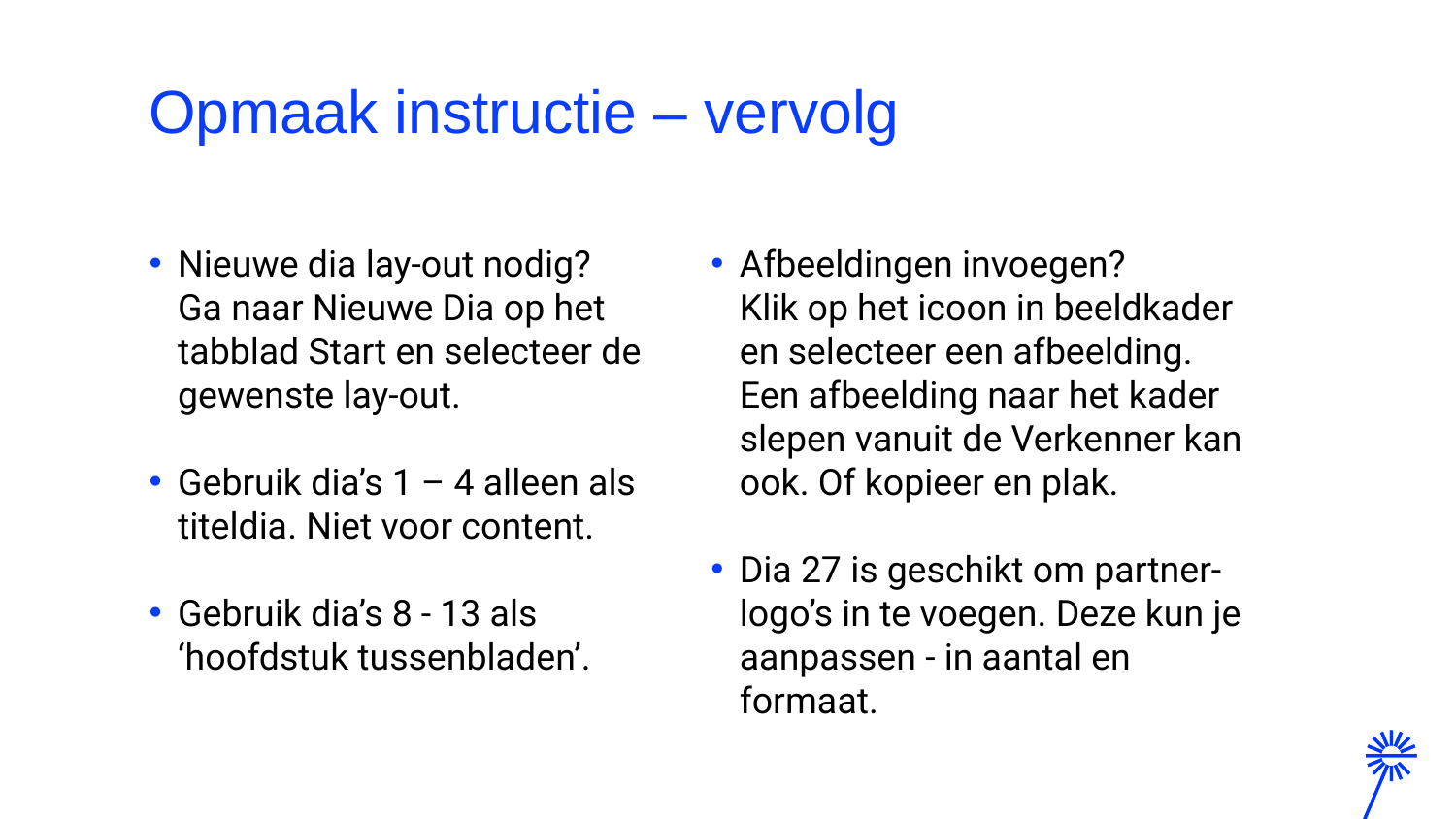

# Opmaak instructie – vervolg
Nieuwe dia lay-out nodig?
Ga naar Nieuwe Dia op het tabblad Start en selecteer de gewenste lay-out.

Gebruik dia’s 1 – 4 alleen als titeldia. Niet voor content.

Gebruik dia’s 8 - 13 als ‘hoofdstuk tussenbladen’.

Afbeeldingen invoegen?
Klik op het icoon in beeldkader en selecteer een afbeelding.
Een afbeelding naar het kader slepen vanuit de Verkenner kan ook. Of kopieer en plak.

Dia 27 is geschikt om partner-logo’s in te voegen. Deze kun je aanpassen - in aantal en formaat.